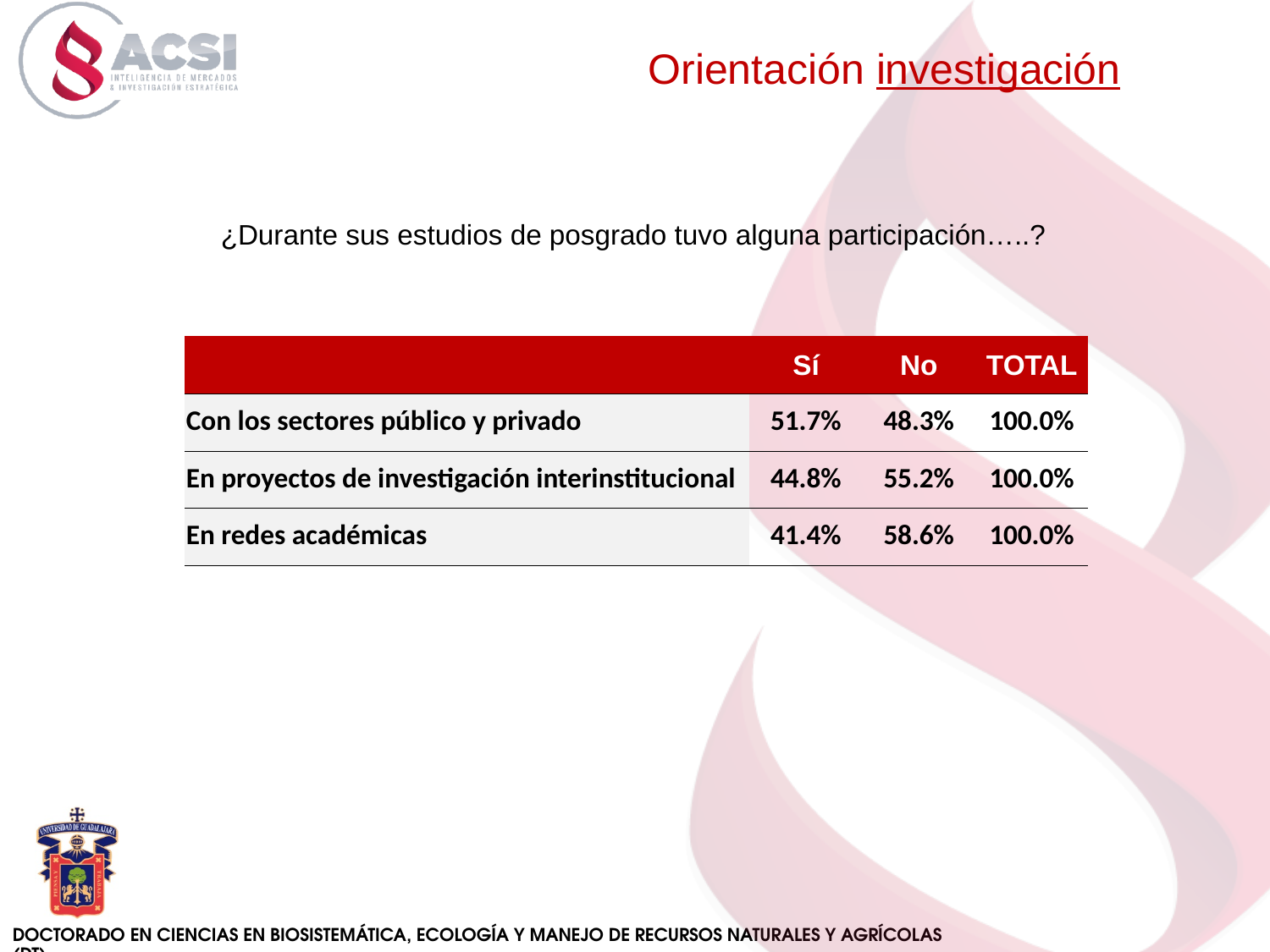

Orientación investigación
¿Durante sus estudios de posgrado tuvo alguna participación…..?
|  | Sí | No | TOTAL |
| --- | --- | --- | --- |
| Con los sectores público y privado | 51.7% | 48.3% | 100.0% |
| En proyectos de investigación interinstitucional | 44.8% | 55.2% | 100.0% |
| En redes académicas | 41.4% | 58.6% | 100.0% |